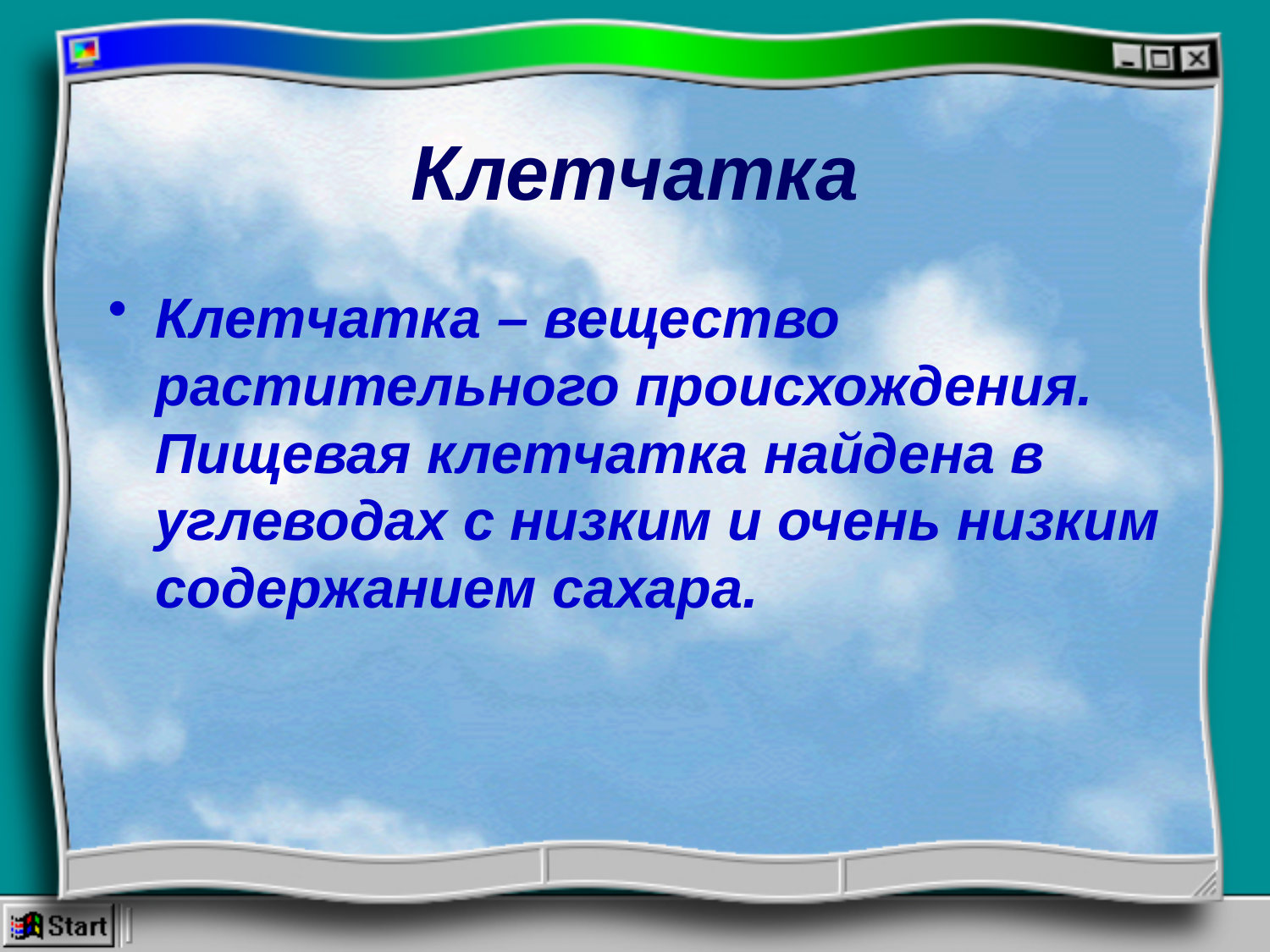

# Клетчатка
Клетчатка – вещество растительного происхождения. Пищевая клетчатка найдена в углеводах с низким и очень низким содержанием сахара.